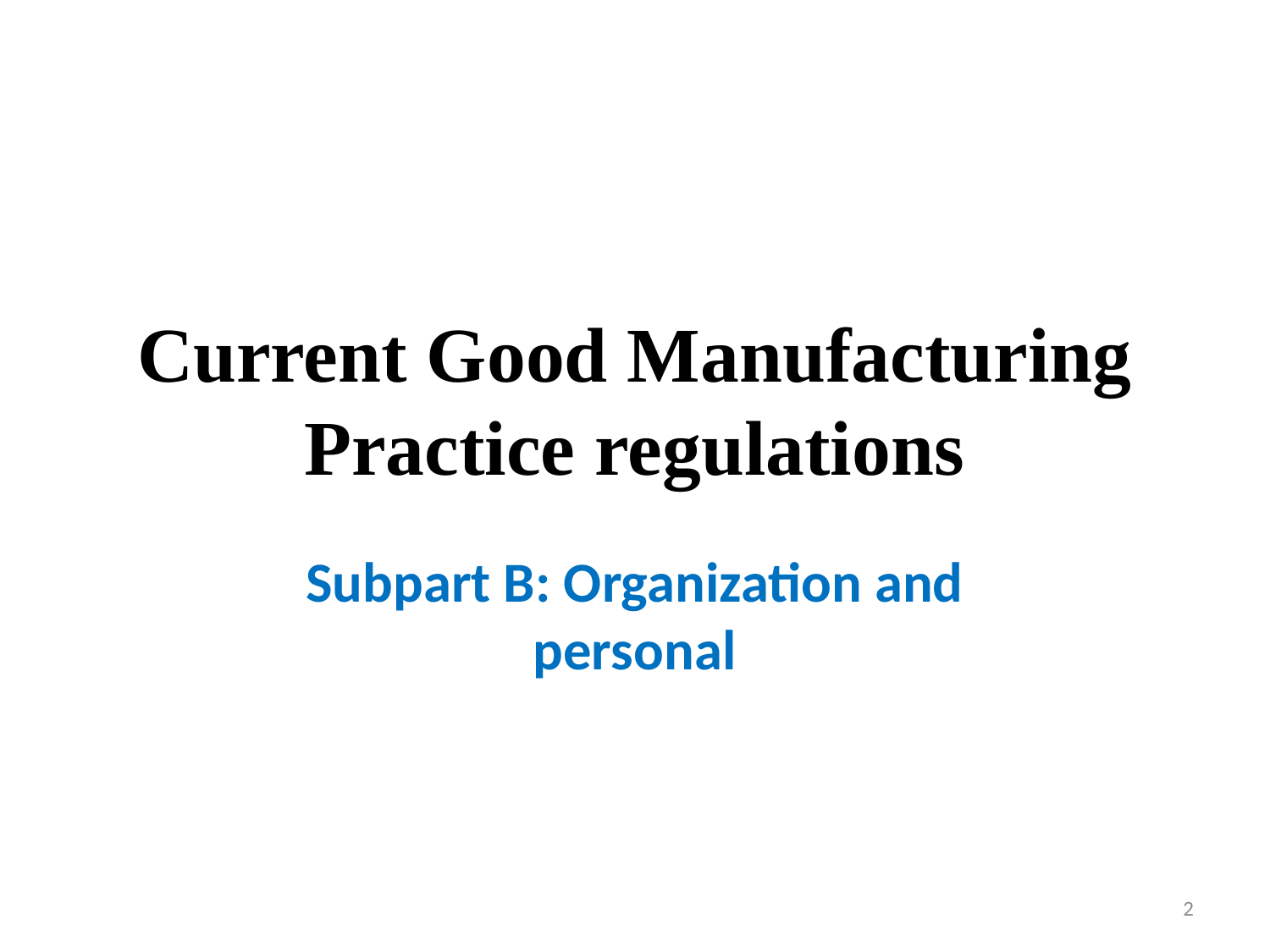

# Current Good Manufacturing Practice regulations
Subpart B: Organization and personal
2